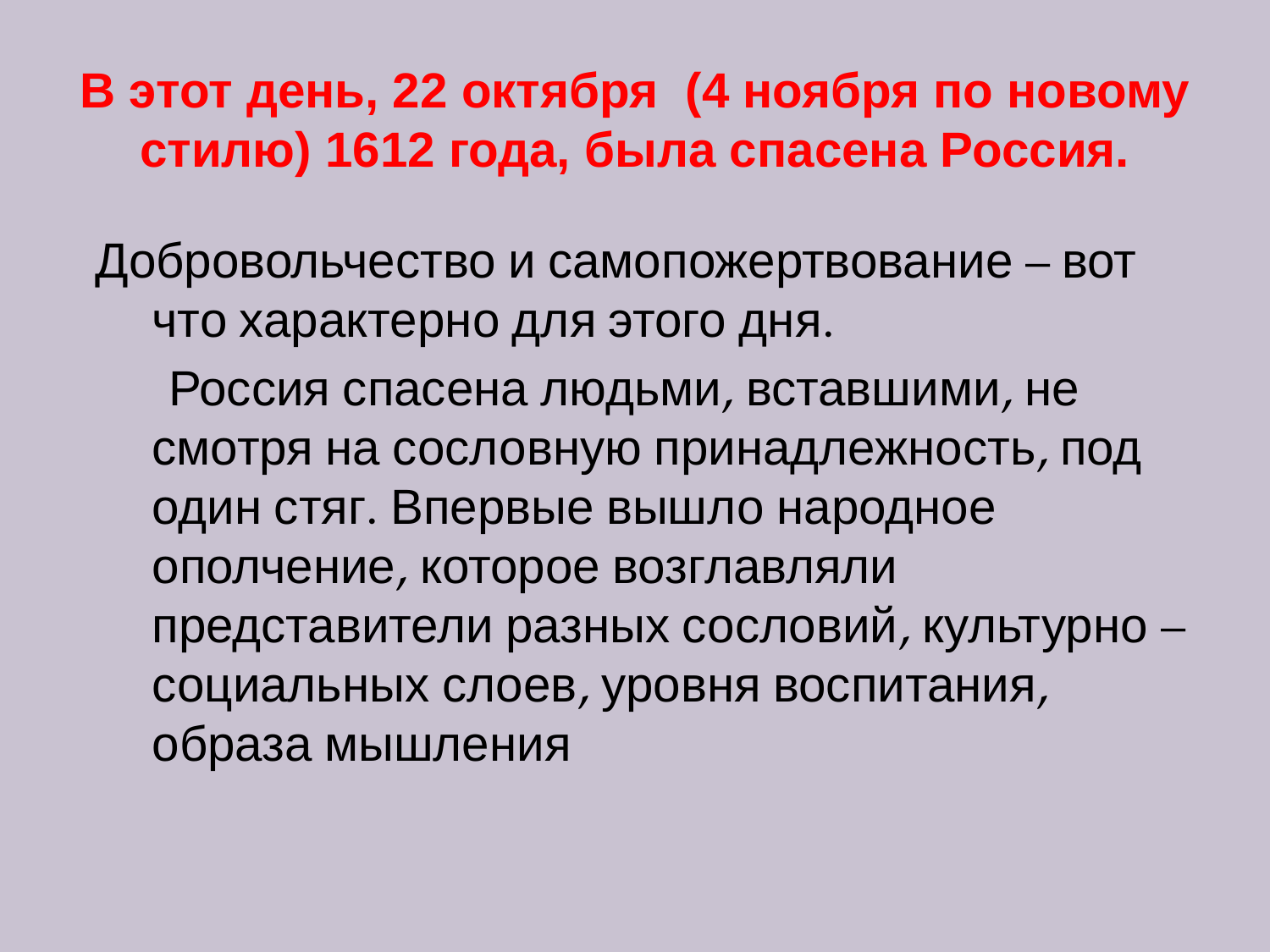

# В этот день, 22 октября  (4 ноября по новому стилю) 1612 года, была спасена Россия.
Добровольчество и самопожертвование – вот что характерно для этого дня.
      Россия спасена людьми, вставшими, не смотря на сословную принадлежность, под один стяг. Впервые вышло народное ополчение, которое возглавляли представители разных сословий, культурно – социальных слоев, уровня воспитания, образа мышления